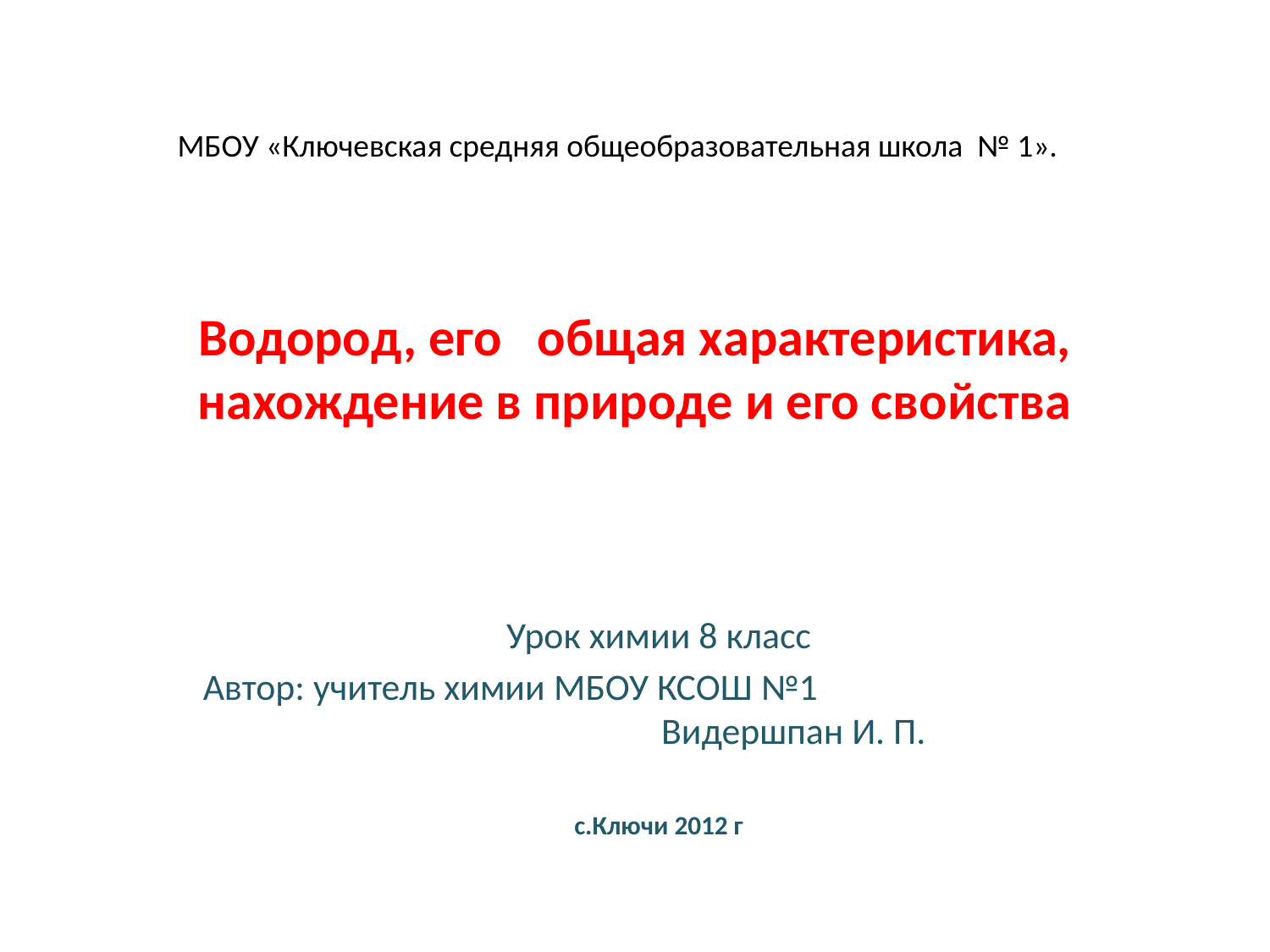

МБОУ «Ключевская средняя общеобразовательная школа  № 1».
# Водород, его   общая характеристика, нахождение в природе и его свойства
Урок химии 8 класс
Автор: учитель химии МБОУ КСОШ №1                                                                    Видершпан И. П.

с.Ключи 2012 г